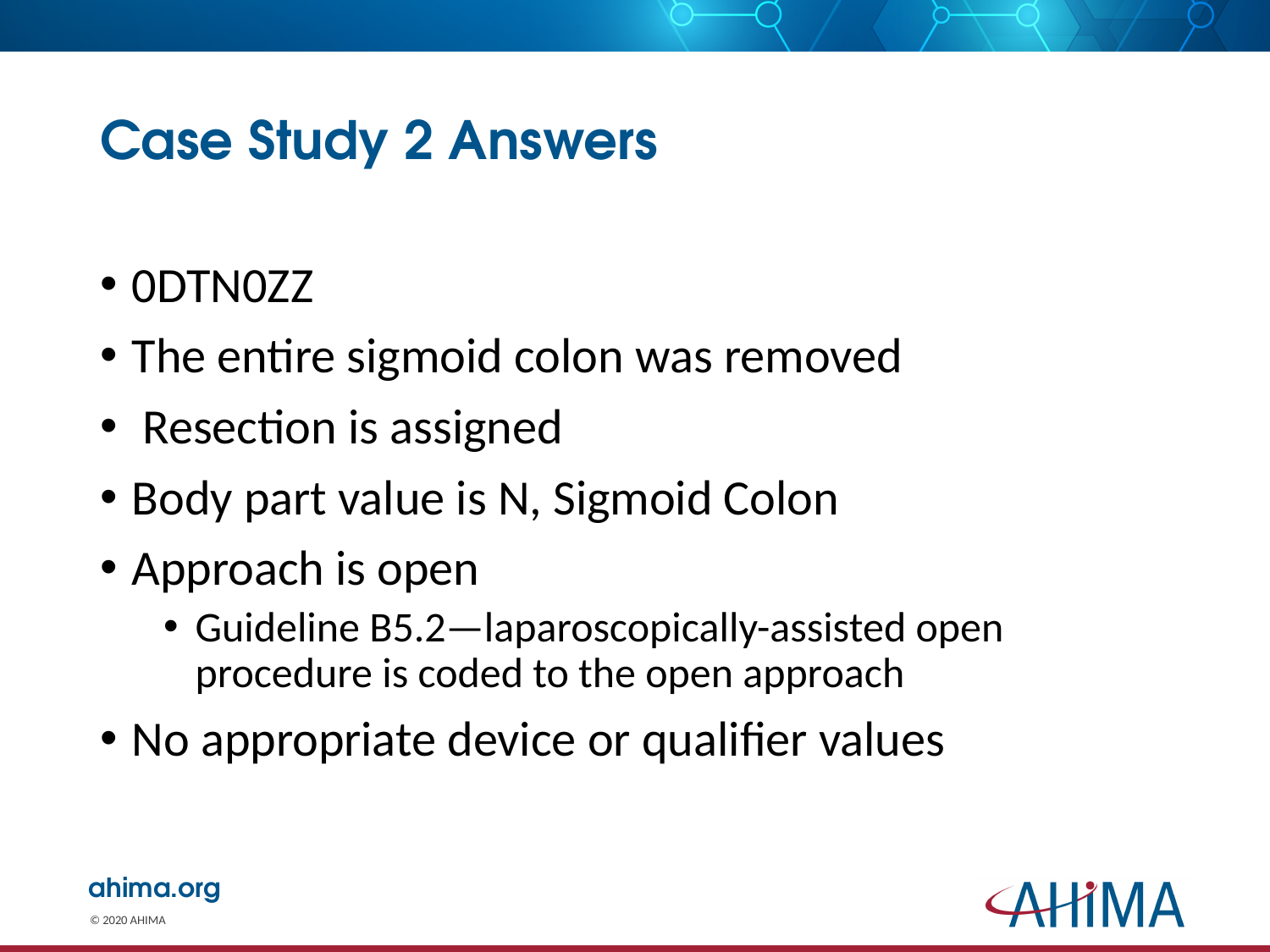

# Case Study 2 Answers
0DTN0ZZ
The entire sigmoid colon was removed
 Resection is assigned
Body part value is N, Sigmoid Colon
Approach is open
Guideline B5.2—laparoscopically-assisted open procedure is coded to the open approach
No appropriate device or qualifier values